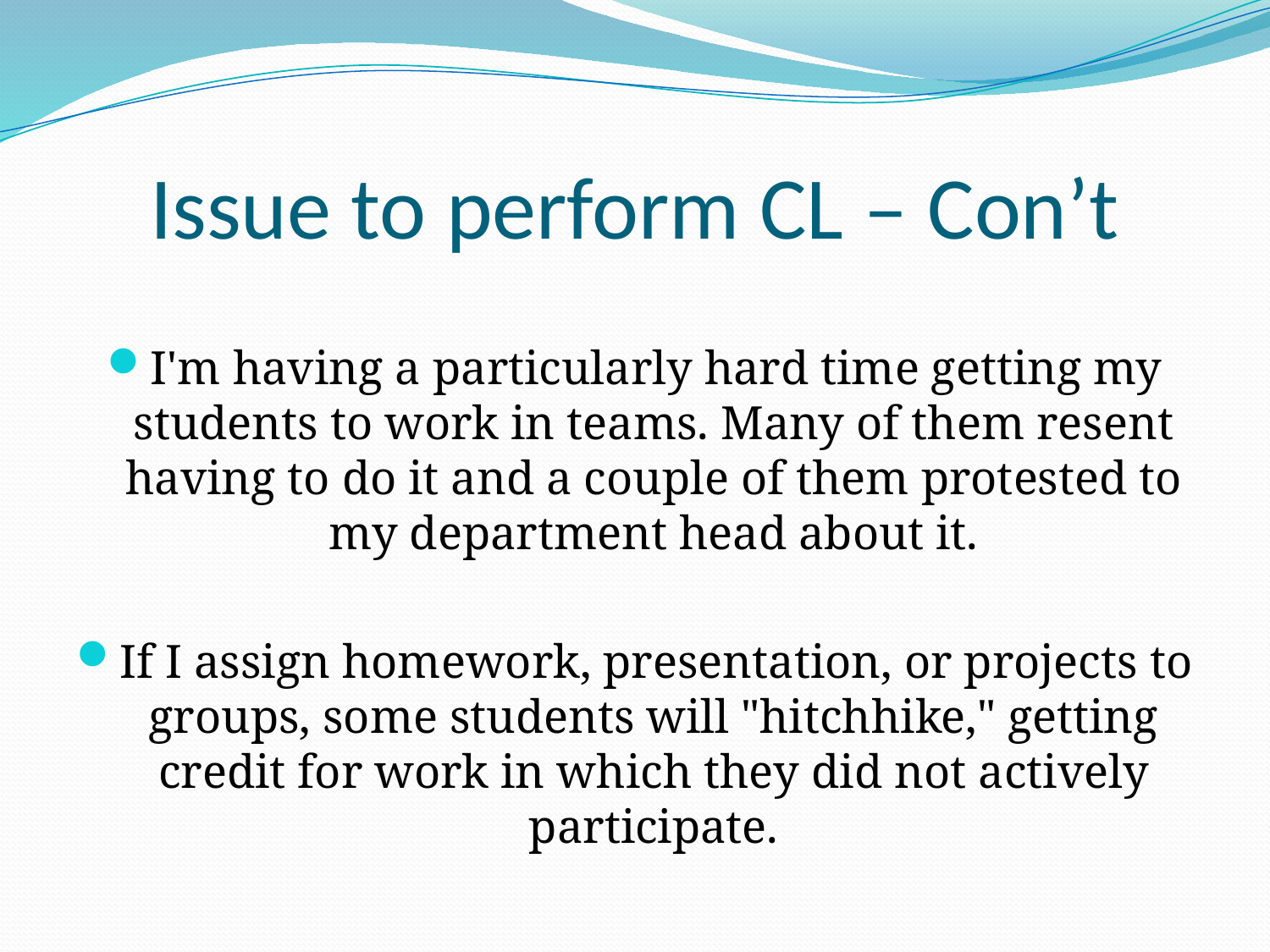

# Issue to perform CL – Con’t

I'm having a particularly hard time getting my students to work in teams. Many of them resent having to do it and a couple of them protested to my department head about it.

If I assign homework, presentation, or projects to groups, some students will "hitchhike," getting credit for work in which they did not actively participate.